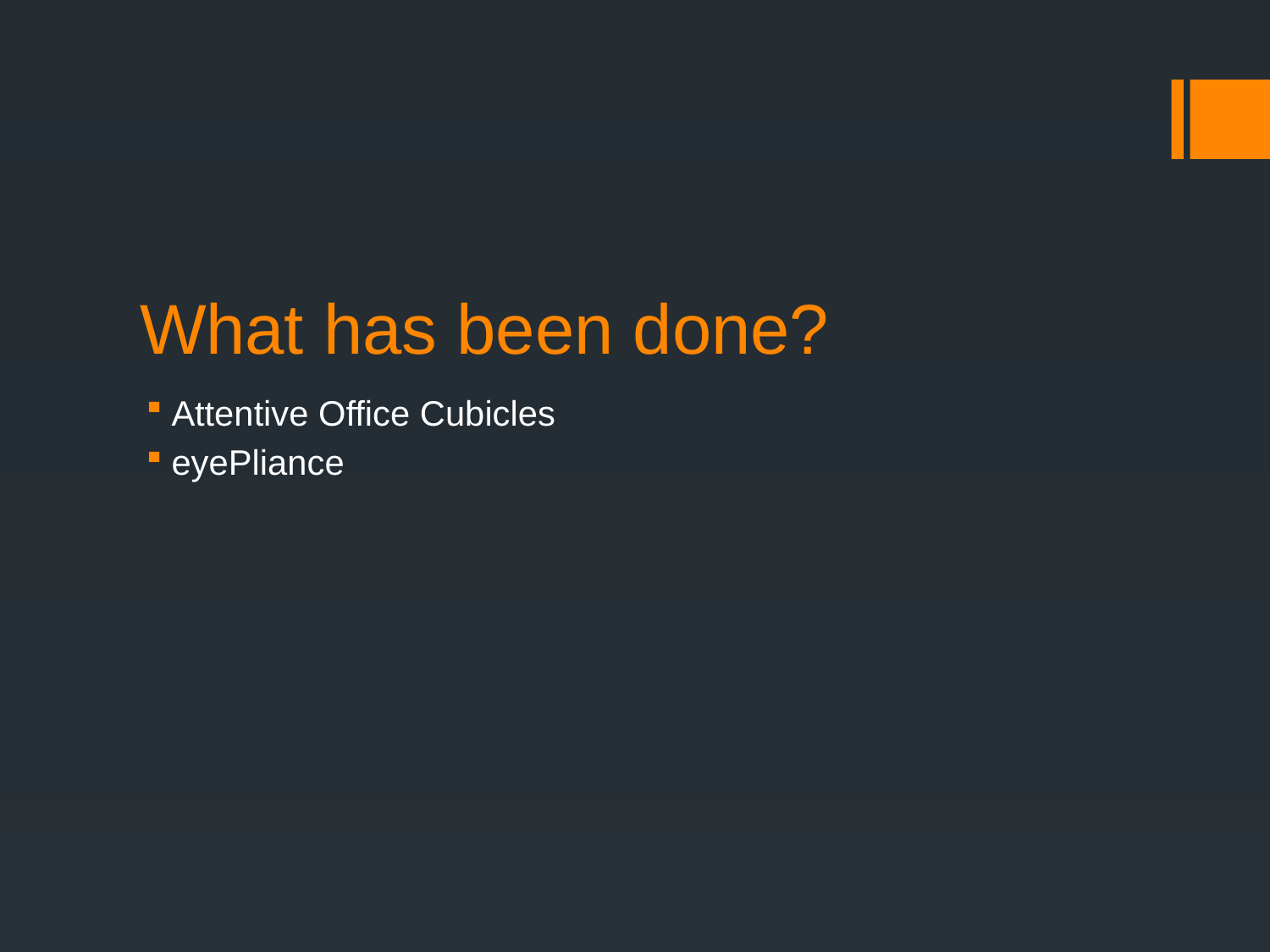

# What has been done?
Attentive Office Cubicles
eyePliance